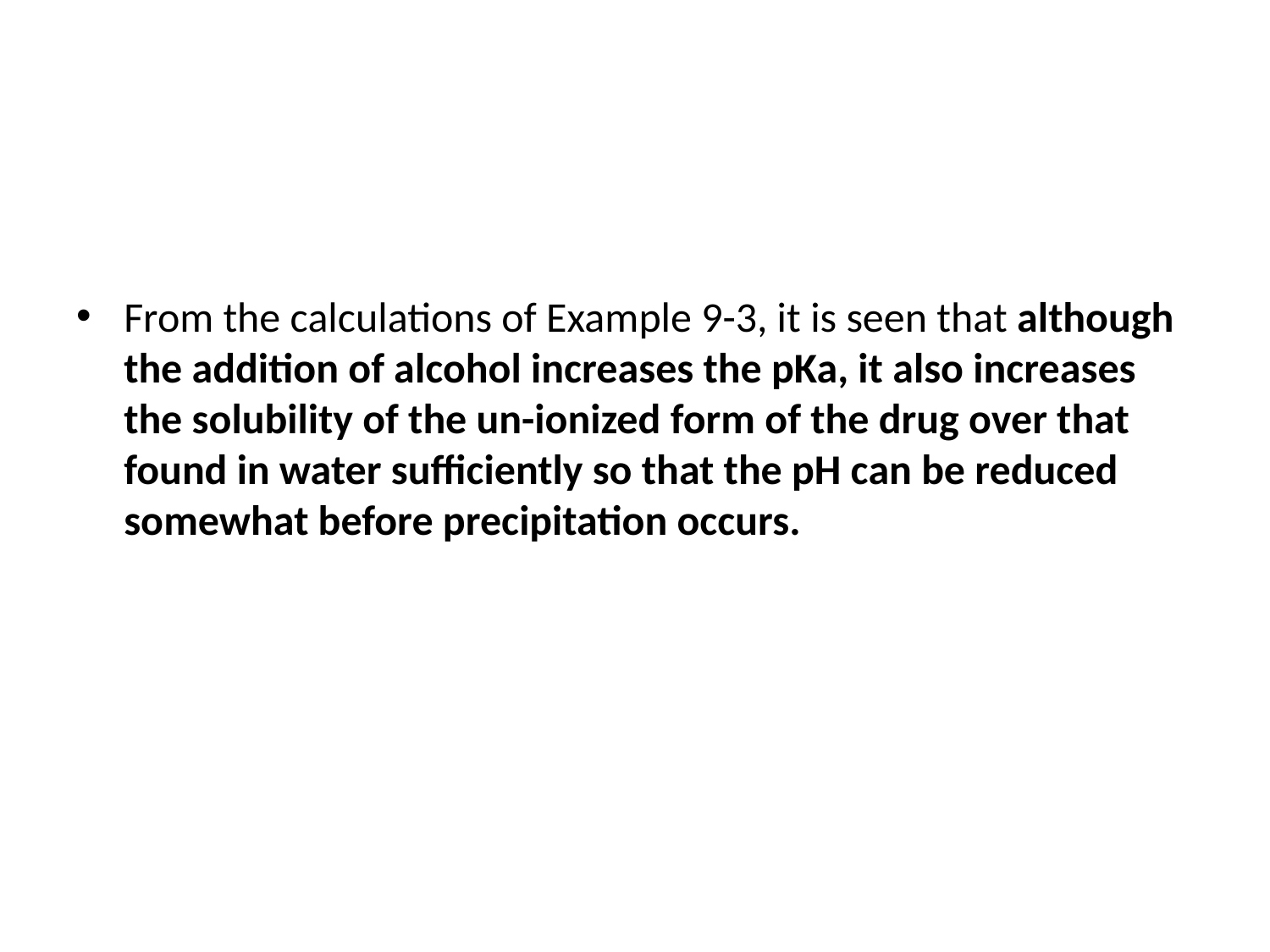

From the calculations of Example 9-3, it is seen that although the addition of alcohol increases the pKa, it also increases the solubility of the un-ionized form of the drug over that found in water sufficiently so that the pH can be reduced somewhat before precipitation occurs.